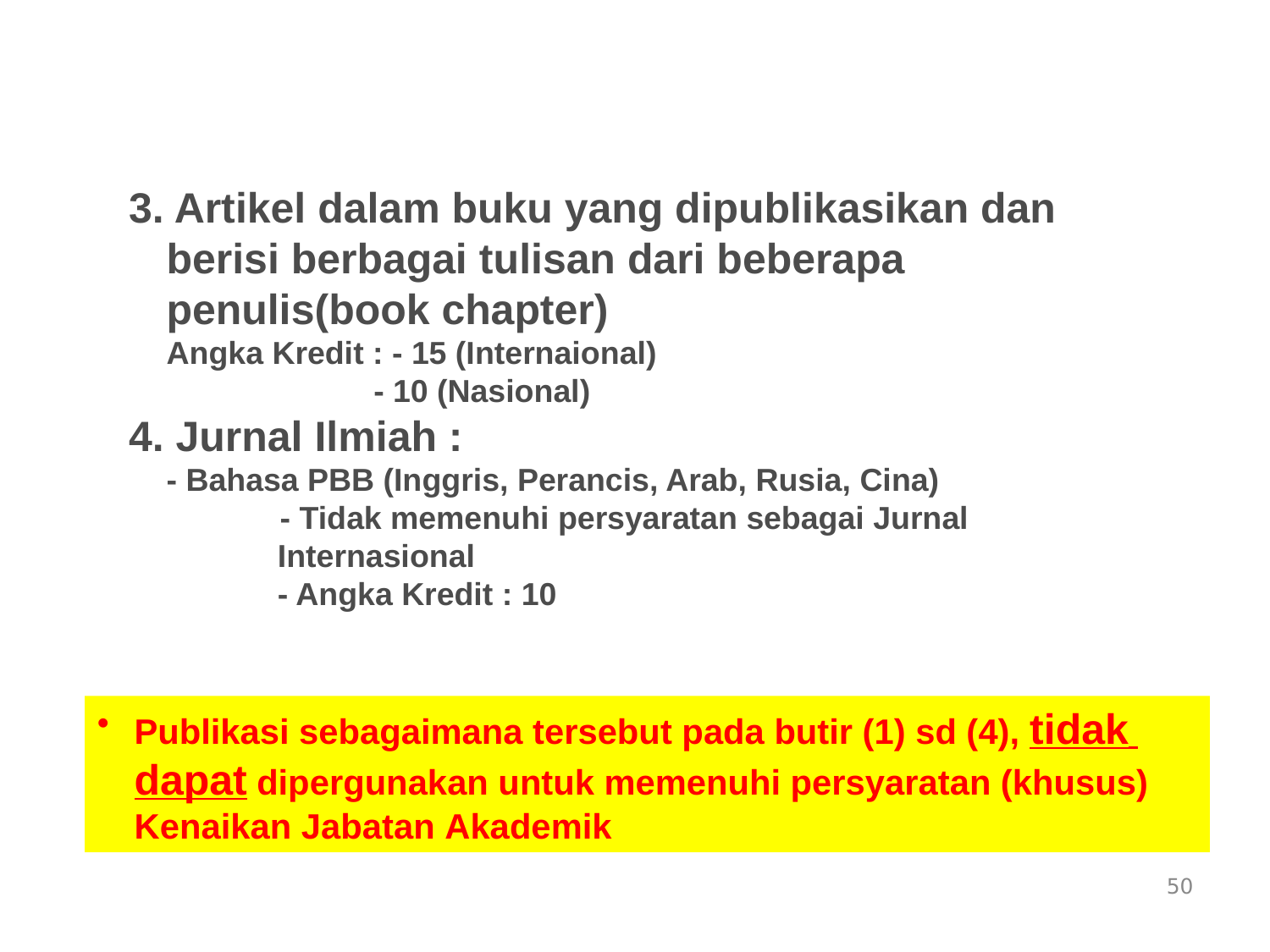

3. Artikel dalam buku yang dipublikasikan dan berisi berbagai tulisan dari beberapa penulis(book chapter)
	Angka Kredit : - 15 (Internaional)
		         - 10 (Nasional)
4. Jurnal Ilmiah :
	- Bahasa PBB (Inggris, Perancis, Arab, Rusia, Cina)
                 - Tidak memenuhi persyaratan sebagai Jurnal Internasional
	- Angka Kredit : 10

Publikasi sebagaimana tersebut pada butir (1) sd (4), tidak  dapat dipergunakan untuk memenuhi persyaratan (khusus) Kenaikan Jabatan Akademik
50